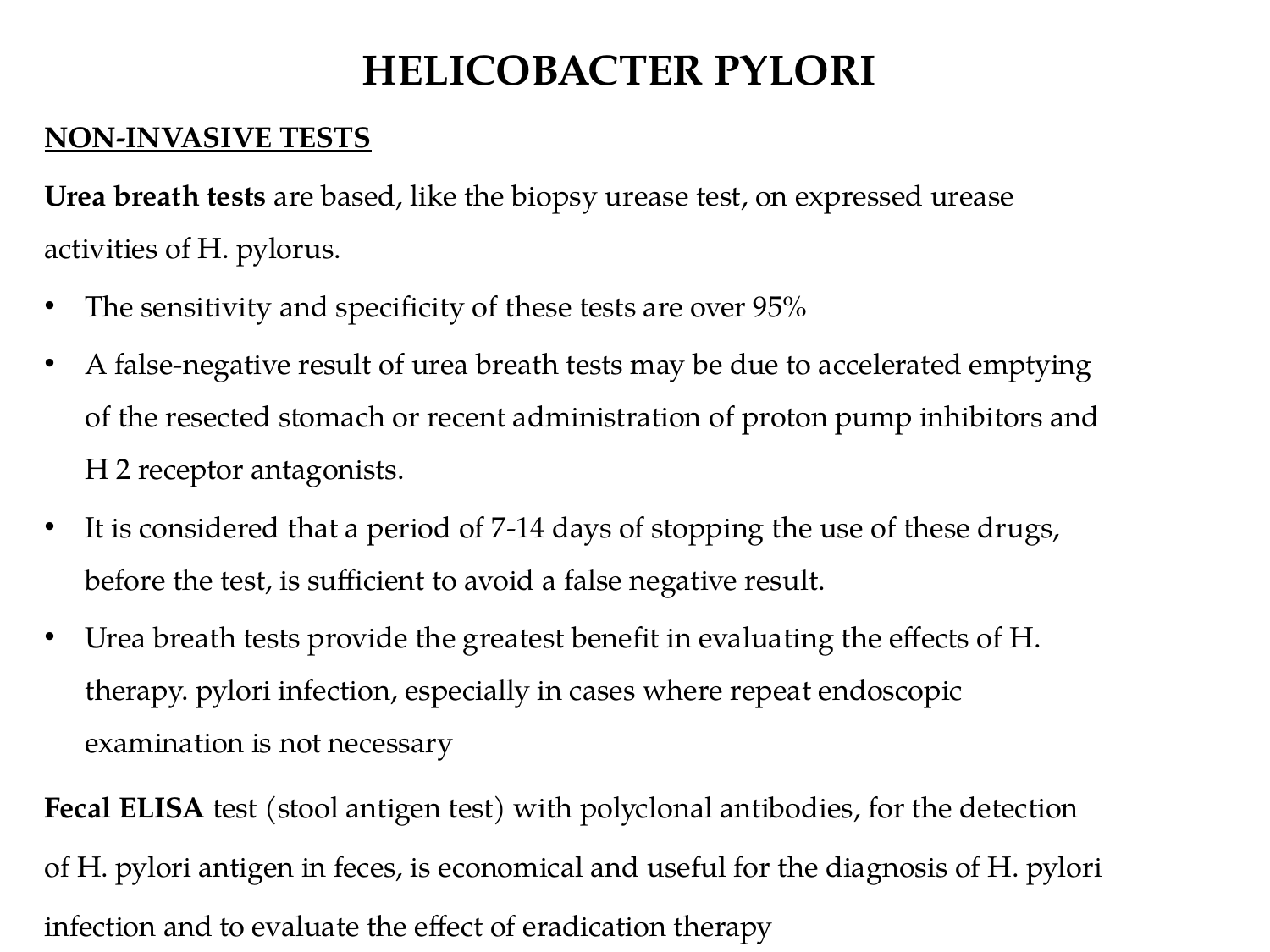

# HELICOBACTER PYLORI
NON-INVASIVE TESTS
Urea breath tests are based, like the biopsy urease test, on expressed urease activities of H. pylorus.
The sensitivity and specificity of these tests are over 95%
A false-negative result of urea breath tests may be due to accelerated emptying of the resected stomach or recent administration of proton pump inhibitors and H 2 receptor antagonists.
It is considered that a period of 7-14 days of stopping the use of these drugs, before the test, is sufficient to avoid a false negative result.
Urea breath tests provide the greatest benefit in evaluating the effects of H. therapy. pylori infection, especially in cases where repeat endoscopic examination is not necessary
Fecal ELISA test (stool antigen test) with polyclonal antibodies, for the detection of H. pylori antigen in feces, is economical and useful for the diagnosis of H. pylori infection and to evaluate the effect of eradication therapy